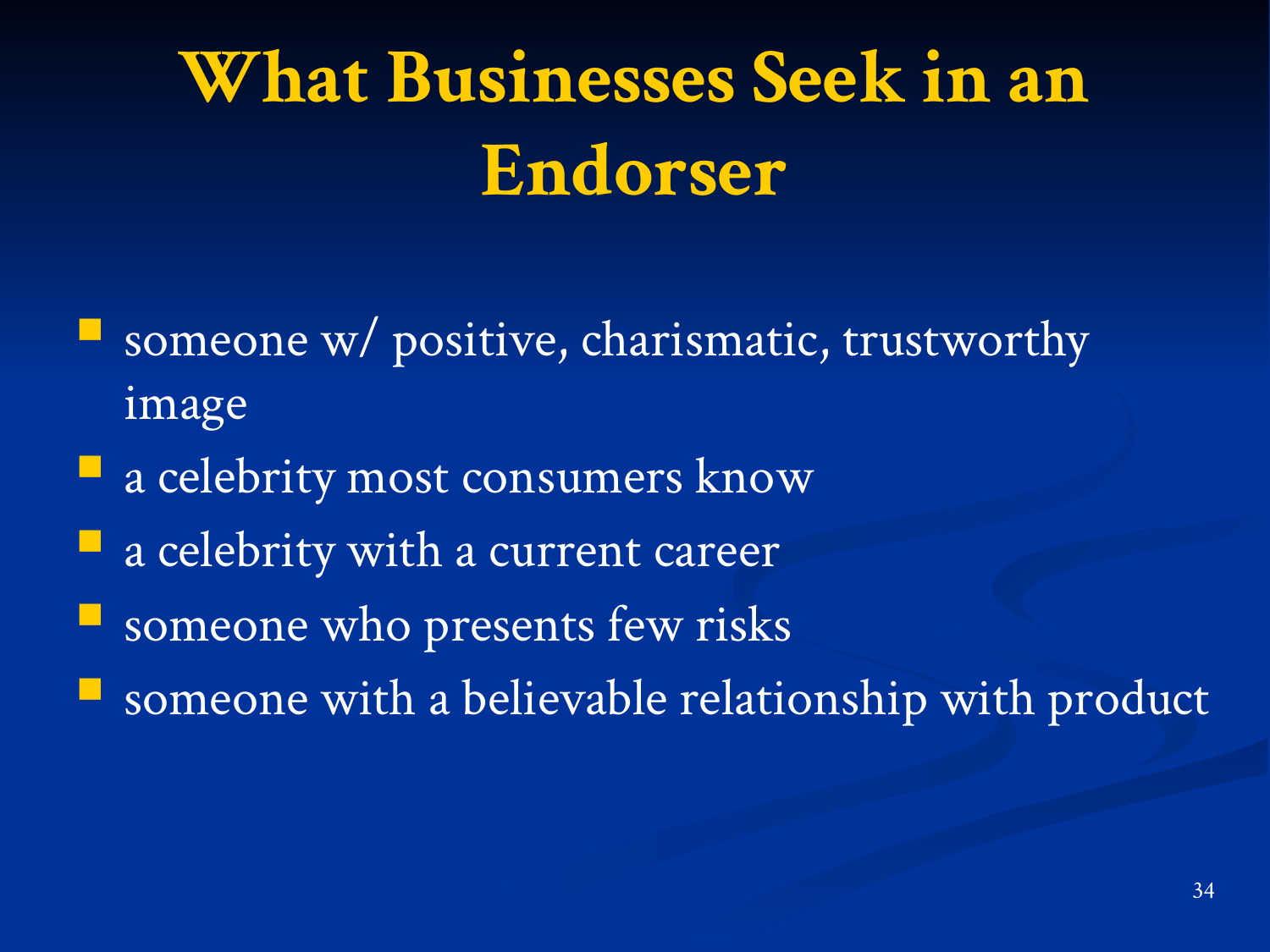

What Businesses Seek in an Endorser
someone w/ positive, charismatic, trustworthy image
a celebrity most consumers know
a celebrity with a current career
someone who presents few risks
someone with a believable relationship with product
34